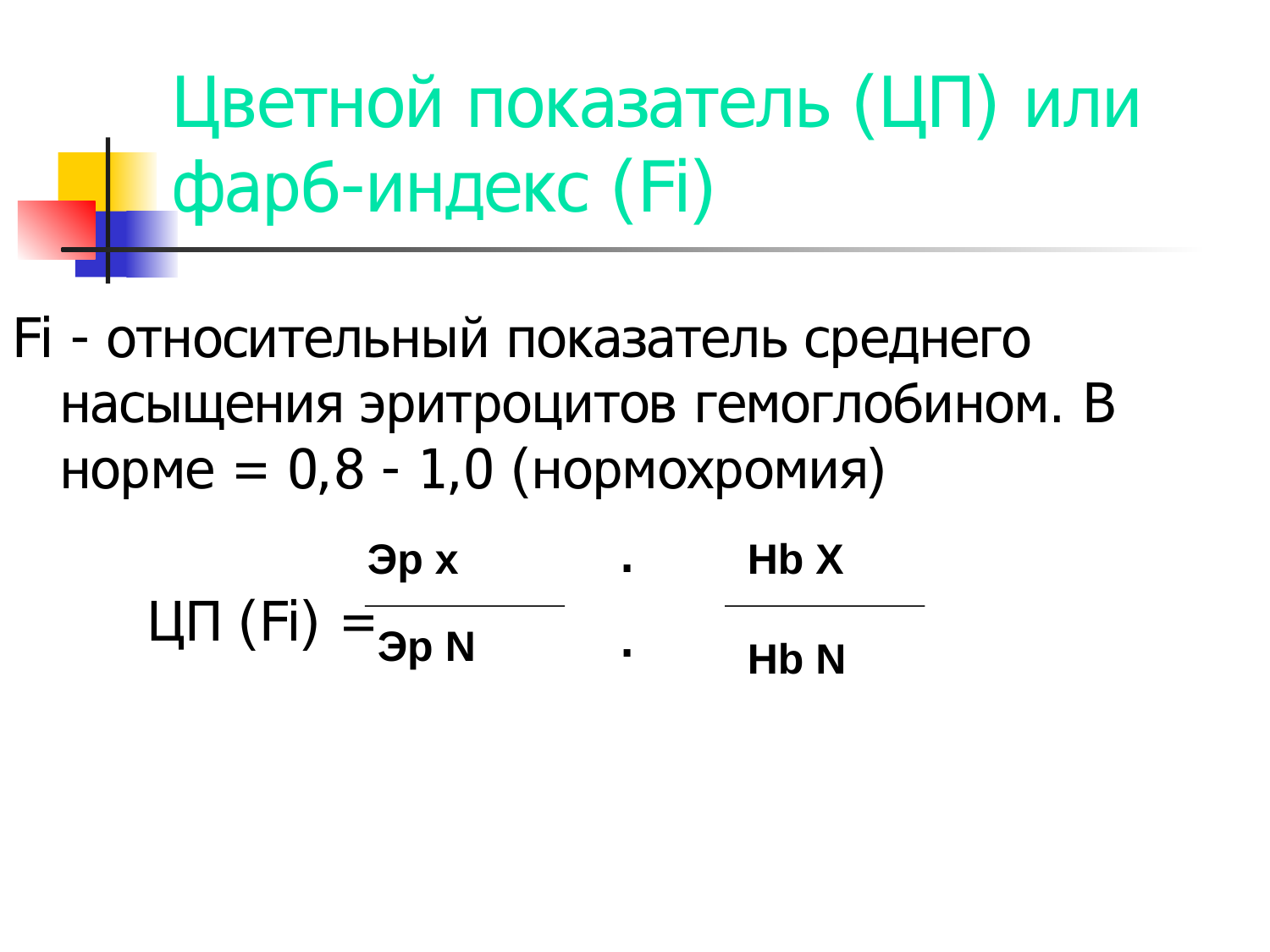

# Цветной показатель (ЦП) или фарб-индекс (Fi)
Fi - относительный показатель среднего насыщения эритроцитов гемоглобином. В норме = 0,8 - 1,0 (нормохромия)

        ЦП (Fi) =
..
Эр х
Hb X

Эр N
Hb N